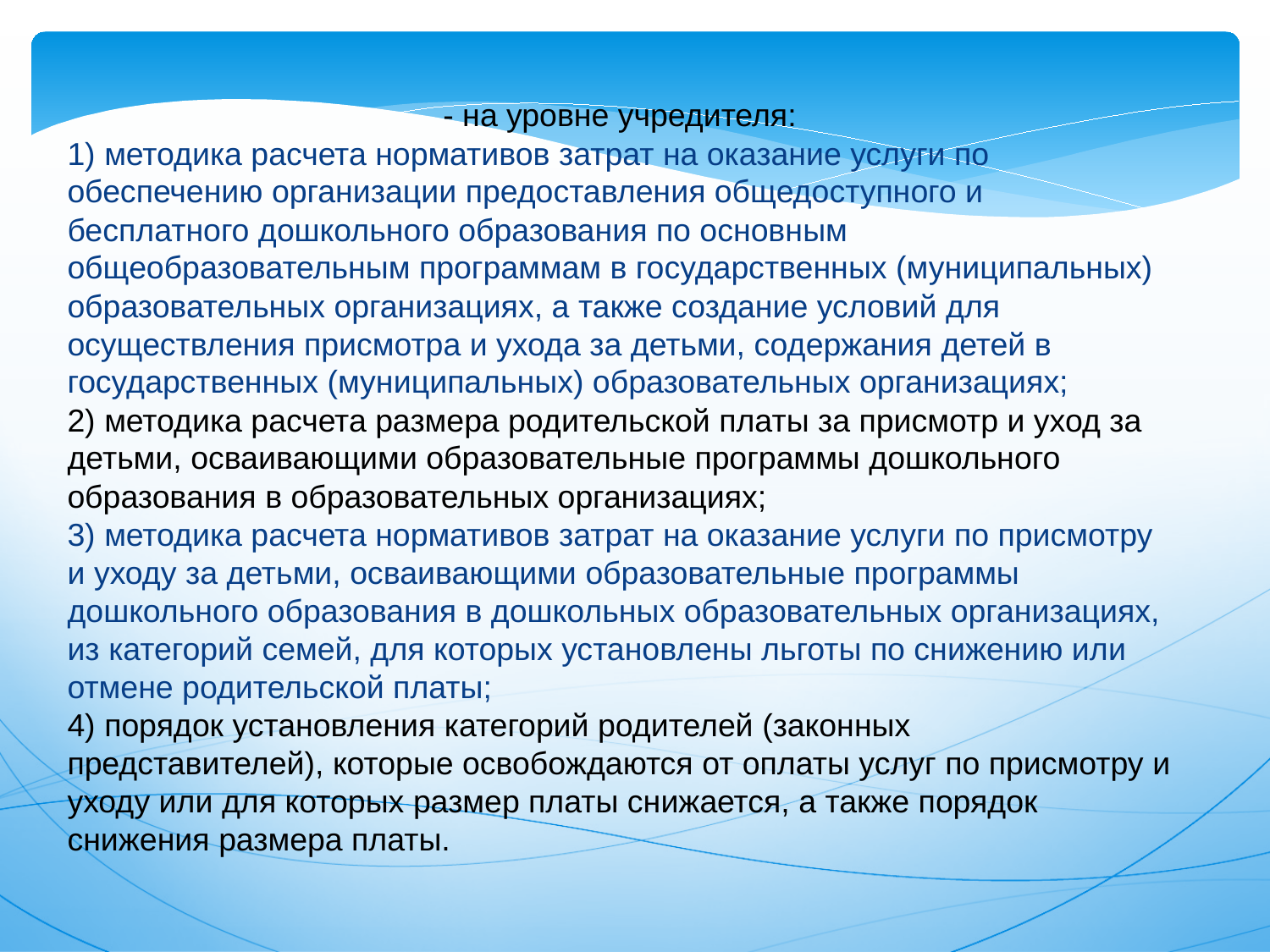

- на уровне учредителя:
1) методика расчета нормативов затрат на оказание услуги по обеспечению организации предоставления общедоступного и бесплатного дошкольного образования по основным общеобразовательным программам в государственных (муниципальных) образовательных организациях, а также создание условий для осуществления присмотра и ухода за детьми, содержания детей в государственных (муниципальных) образовательных организациях;
2) методика расчета размера родительской платы за присмотр и уход за детьми, осваивающими образовательные программы дошкольного образования в образовательных организациях;
3) методика расчета нормативов затрат на оказание услуги по присмотру и уходу за детьми, осваивающими образовательные программы дошкольного образования в дошкольных образовательных организациях, из категорий семей, для которых установлены льготы по снижению или отмене родительской платы;
4) порядок установления категорий родителей (законных представителей), которые освобождаются от оплаты услуг по присмотру и уходу или для которых размер платы снижается, а также порядок снижения размера платы.